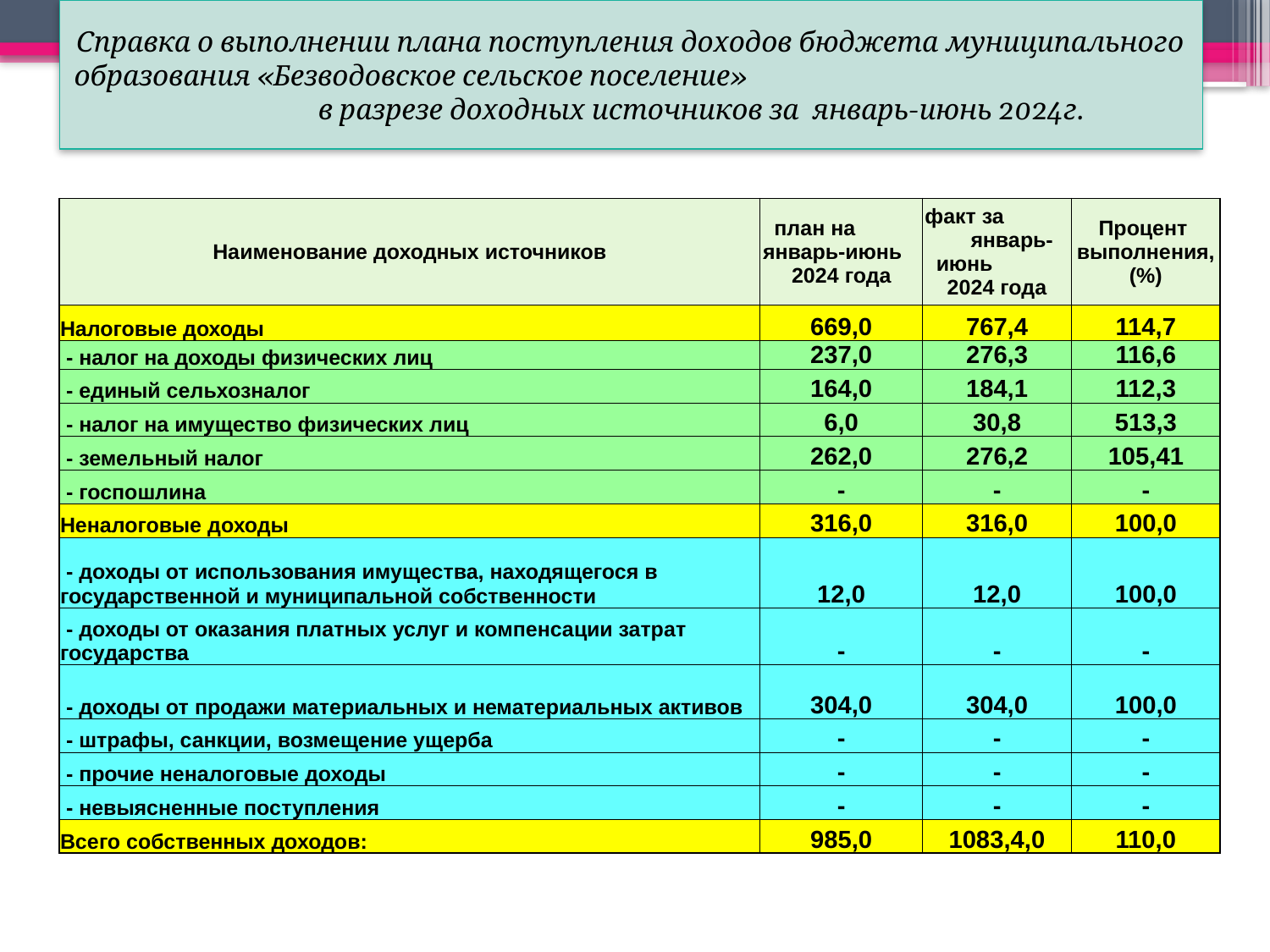

# Справка о выполнении плана поступления доходов бюджета муниципального образования «Безводовское сельское поселение»                                                                                       в разрезе доходных источников за  январь-июнь 2024г.
| Наименование доходных источников | план на январь-июнь 2024 года | факт за январь-июнь 2024 года | Процент выполнения, (%) |
| --- | --- | --- | --- |
| Налоговые доходы | 669,0 | 767,4 | 114,7 |
| - налог на доходы физических лиц | 237,0 | 276,3 | 116,6 |
| - единый сельхозналог | 164,0 | 184,1 | 112,3 |
| - налог на имущество физических лиц | 6,0 | 30,8 | 513,3 |
| - земельный налог | 262,0 | 276,2 | 105,41 |
| - госпошлина | - | - | - |
| Неналоговые доходы | 316,0 | 316,0 | 100,0 |
| - доходы от использования имущества, находящегося в государственной и муниципальной собственности | 12,0 | 12,0 | 100,0 |
| - доходы от оказания платных услуг и компенсации затрат государства | - | - | - |
| - доходы от продажи материальных и нематериальных активов | 304,0 | 304,0 | 100,0 |
| - штрафы, санкции, возмещение ущерба | - | - | - |
| - прочие неналоговые доходы | - | - | - |
| - невыясненные поступления | - | - | - |
| Всего собственных доходов: | 985,0 | 1083,4,0 | 110,0 |